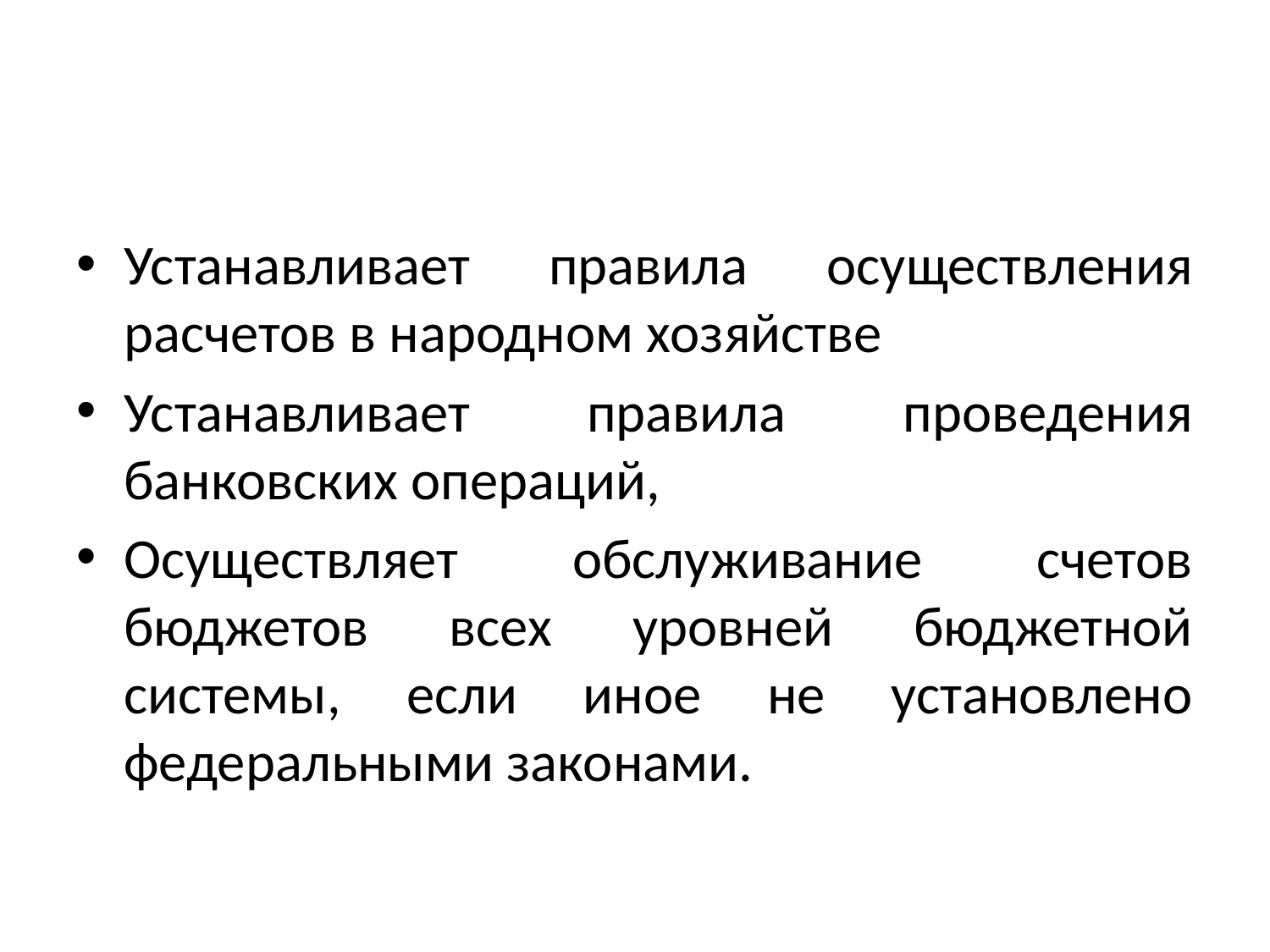

#
Устанавливает правила осуществления расчетов в народном хозяйстве
Устанавливает правила проведения банковских операций,
Осуществляет обслуживание счетов бюджетов всех уровней бюджетной системы, если иное не установлено федеральными законами.